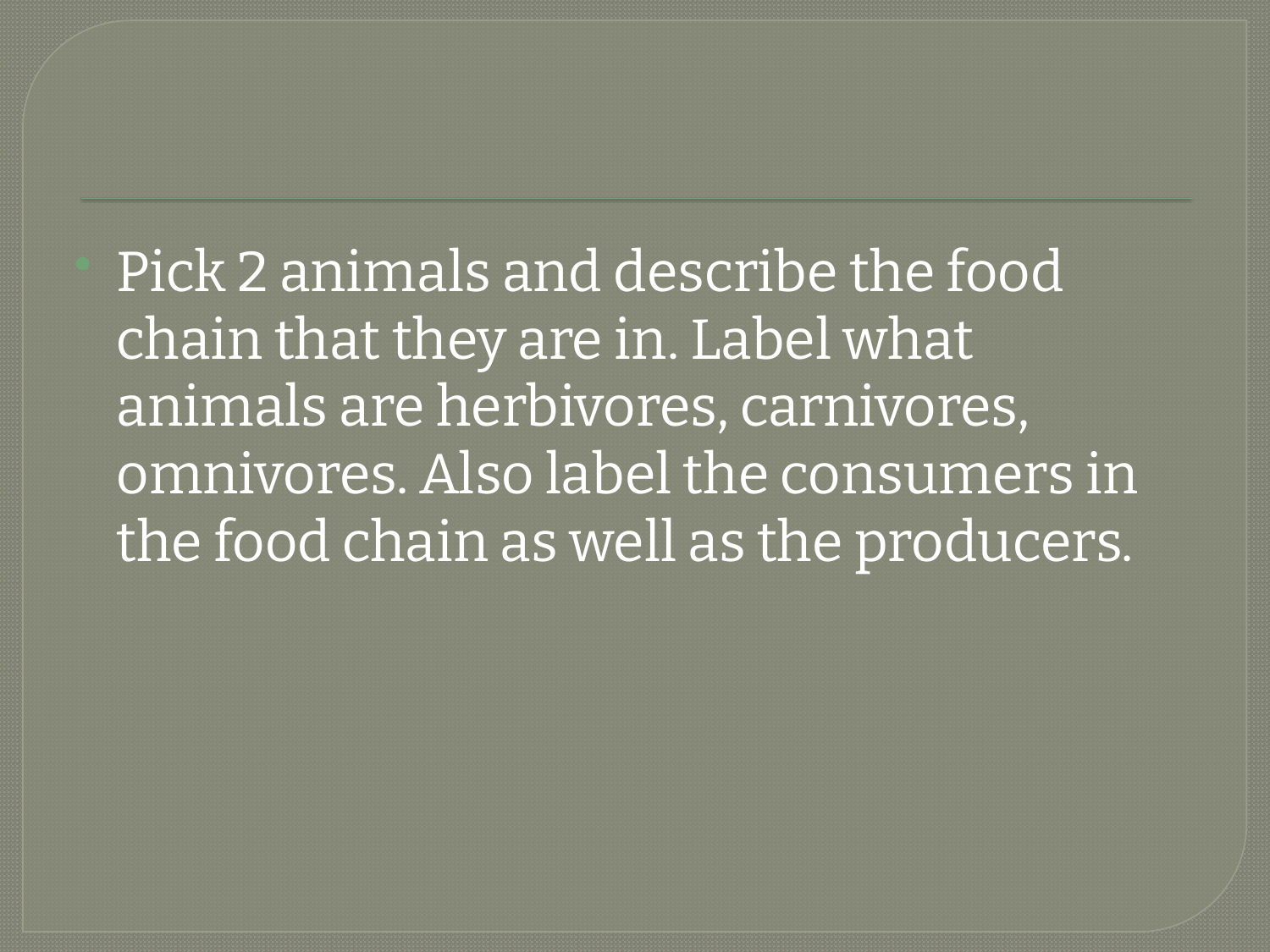

#
Pick 2 animals and describe the food chain that they are in. Label what animals are herbivores, carnivores, omnivores. Also label the consumers in the food chain as well as the producers.